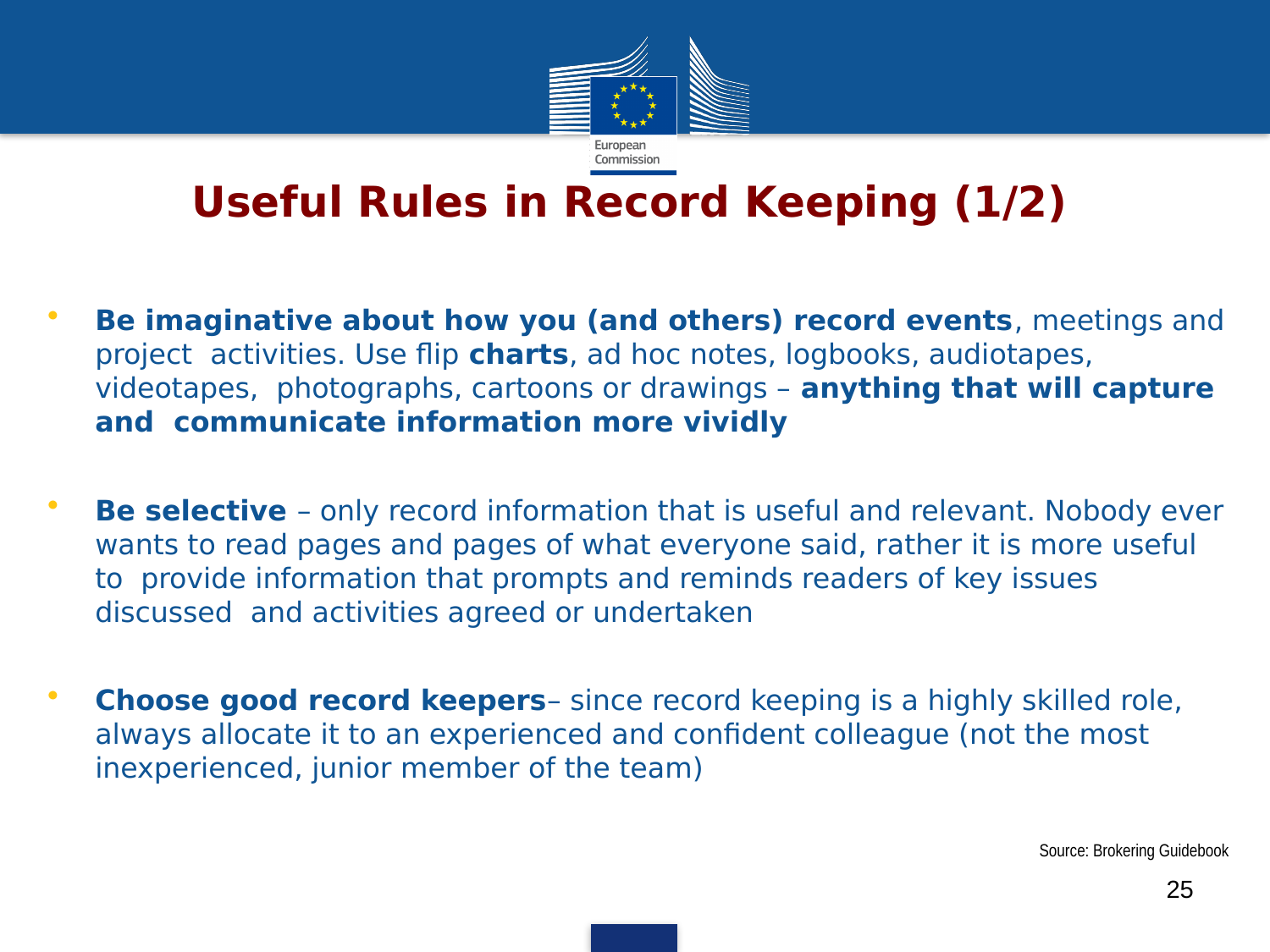

Useful Rules in Record Keeping (1/2)
Be imaginative about how you (and others) record events, meetings and project  activities. Use flip charts, ad hoc notes, logbooks, audiotapes, videotapes,  photographs, cartoons or drawings – anything that will capture and  communicate information more vividly

Be selective – only record information that is useful and relevant. Nobody ever wants to read pages and pages of what everyone said, rather it is more useful to  provide information that prompts and reminds readers of key issues discussed  and activities agreed or undertaken

Choose good record keepers– since record keeping is a highly skilled role,  always allocate it to an experienced and confident colleague (not the most  inexperienced, junior member of the team)

Source: Brokering Guidebook
25